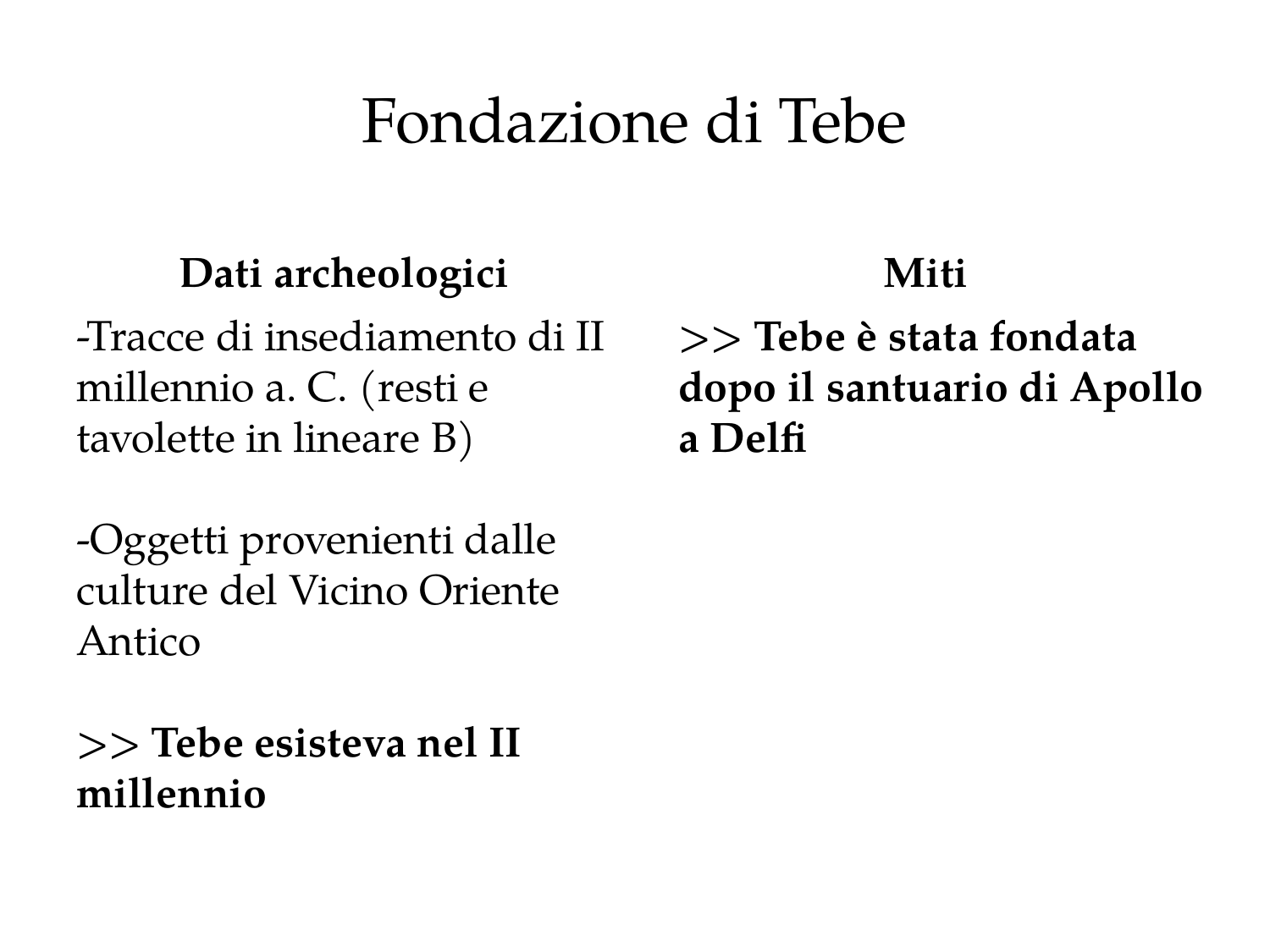

# Fondazione di Tebe
Dati archeologici
Miti
-Tracce di insediamento di II millennio a. C. (resti e tavolette in lineare B)

-Oggetti provenienti dalle culture del Vicino Oriente Antico

>> Tebe esisteva nel II millennio
>> Tebe è stata fondata dopo il santuario di Apollo a Delfi